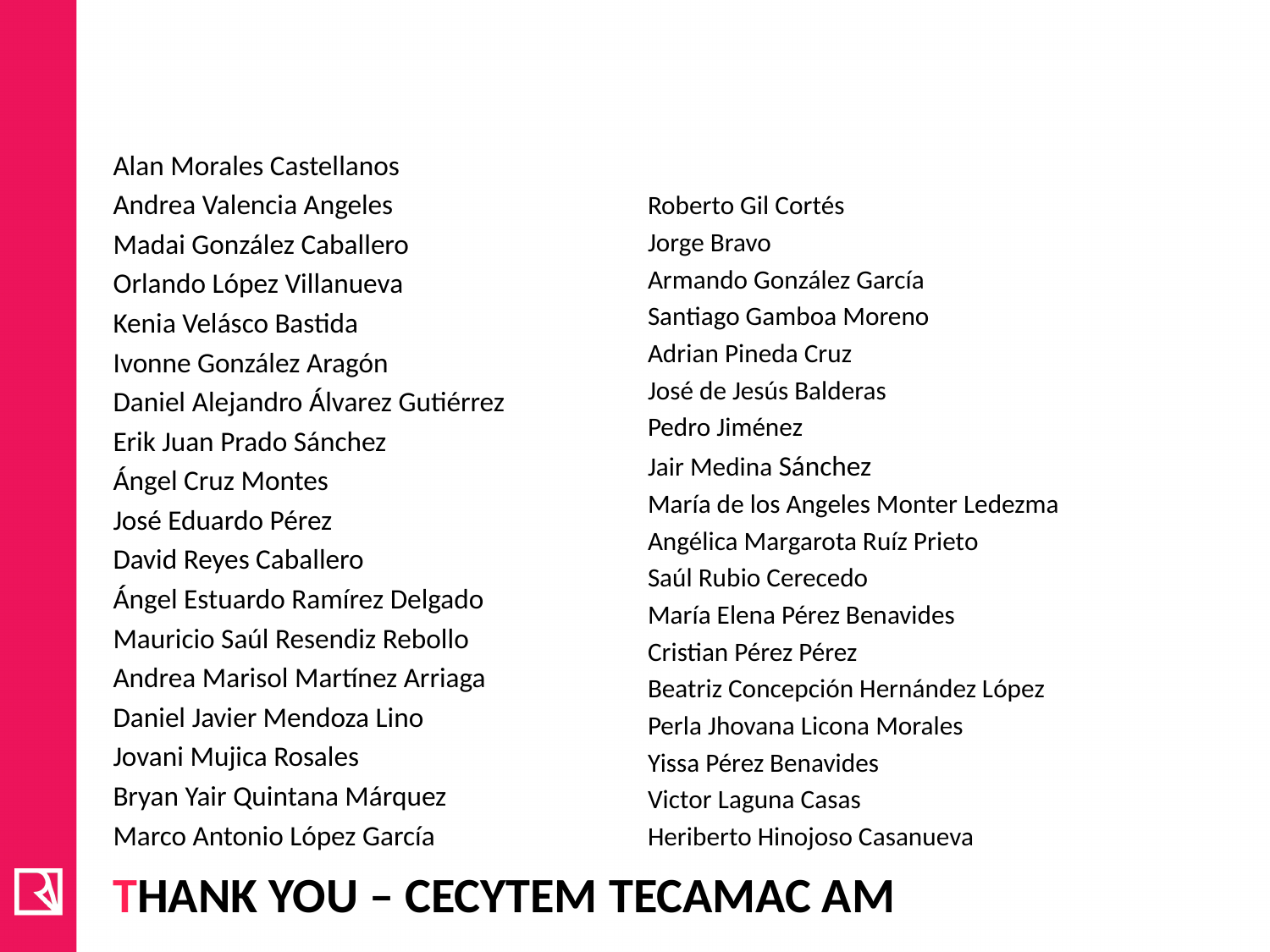

Alan Morales Castellanos
Andrea Valencia Angeles
Madai González Caballero
Orlando López Villanueva
Kenia Velásco Bastida
Ivonne González Aragón
Daniel Alejandro Álvarez Gutiérrez
Erik Juan Prado Sánchez
Ángel Cruz Montes
José Eduardo Pérez
David Reyes Caballero
Ángel Estuardo Ramírez Delgado
Mauricio Saúl Resendiz Rebollo
Andrea Marisol Martínez Arriaga
Daniel Javier Mendoza Lino
Jovani Mujica Rosales
Bryan Yair Quintana Márquez
Marco Antonio López García
Roberto Gil Cortés
Jorge Bravo
Armando González García
Santiago Gamboa Moreno
Adrian Pineda Cruz
José de Jesús Balderas
Pedro Jiménez
Jair Medina Sánchez
María de los Angeles Monter Ledezma
Angélica Margarota Ruíz Prieto
Saúl Rubio Cerecedo
María Elena Pérez Benavides
Cristian Pérez Pérez
Beatriz Concepción Hernández López
Perla Jhovana Licona Morales
Yissa Pérez Benavides
Victor Laguna Casas
Heriberto Hinojoso Casanueva
# Thank you – cecytem tecamac am